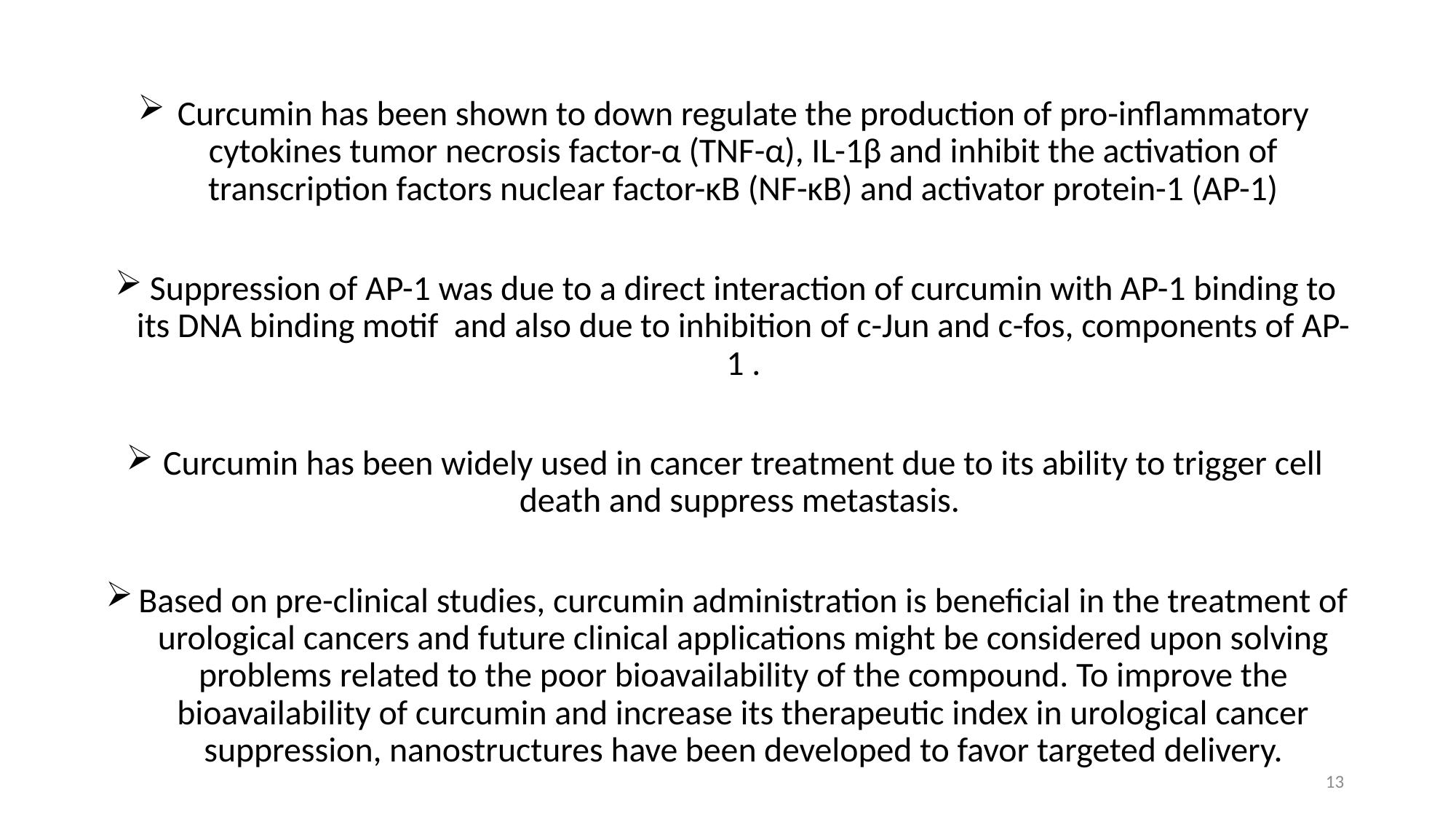

Curcumin has been shown to down regulate the production of pro-inflammatory cytokines tumor necrosis factor-α (TNF-α), IL-1β and inhibit the activation of transcription factors nuclear factor-κB (NF-κB) and activator protein-1 (AP-1)

Suppression of AP-1 was due to a direct interaction of curcumin with AP-1 binding to its DNA binding motif  and also due to inhibition of c-Jun and c-fos, components of AP-1 .

Curcumin has been widely used in cancer treatment due to its ability to trigger cell death and suppress metastasis.

Based on pre-clinical studies, curcumin administration is beneficial in the treatment of urological cancers and future clinical applications might be considered upon solving problems related to the poor bioavailability of the compound. To improve the bioavailability of curcumin and increase its therapeutic index in urological cancer suppression, nanostructures have been developed to favor targeted delivery.
13